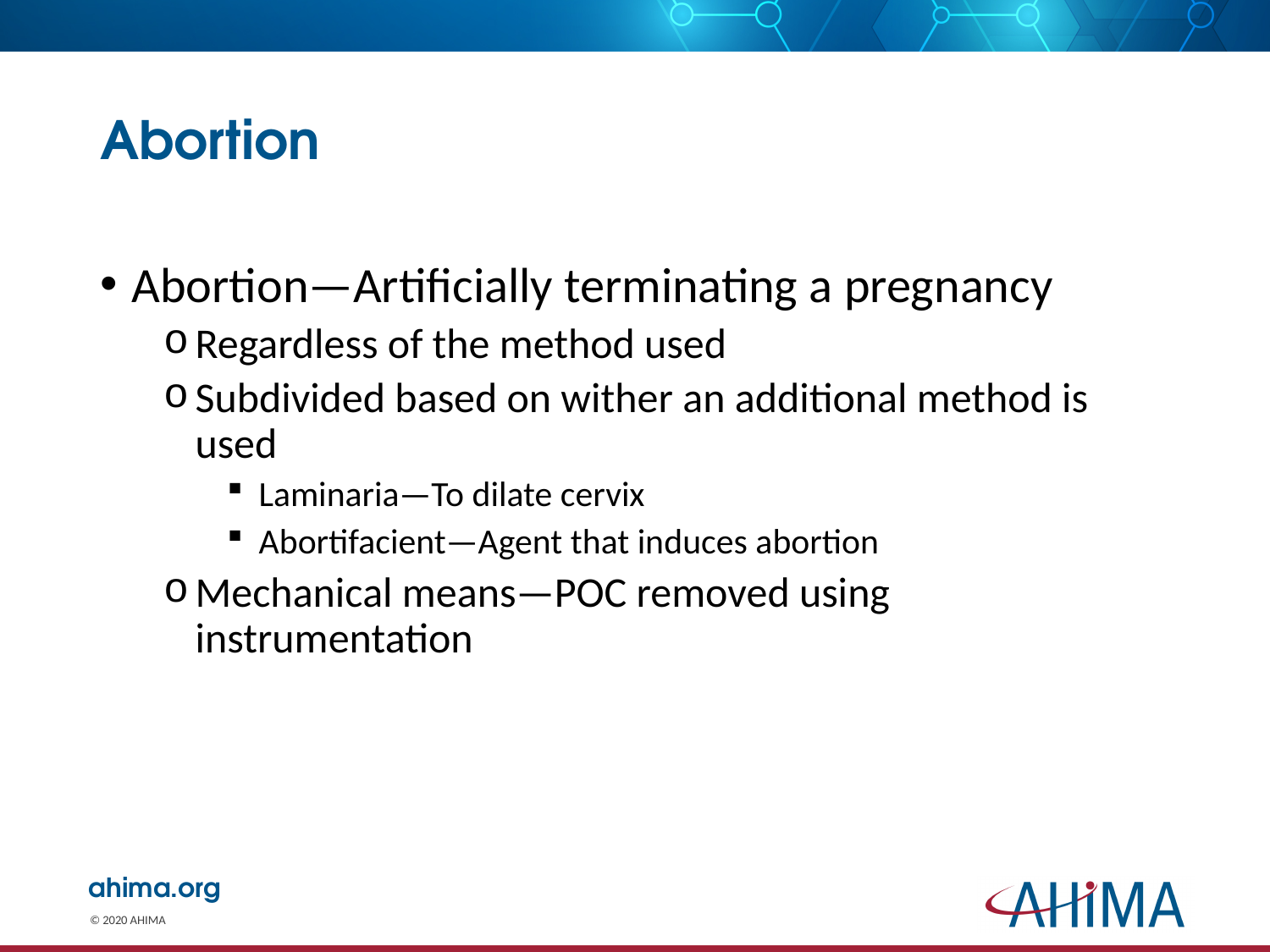

# Abortion
Abortion—Artificially terminating a pregnancy
Regardless of the method used
Subdivided based on wither an additional method is used
Laminaria—To dilate cervix
Abortifacient—Agent that induces abortion
Mechanical means—POC removed using instrumentation